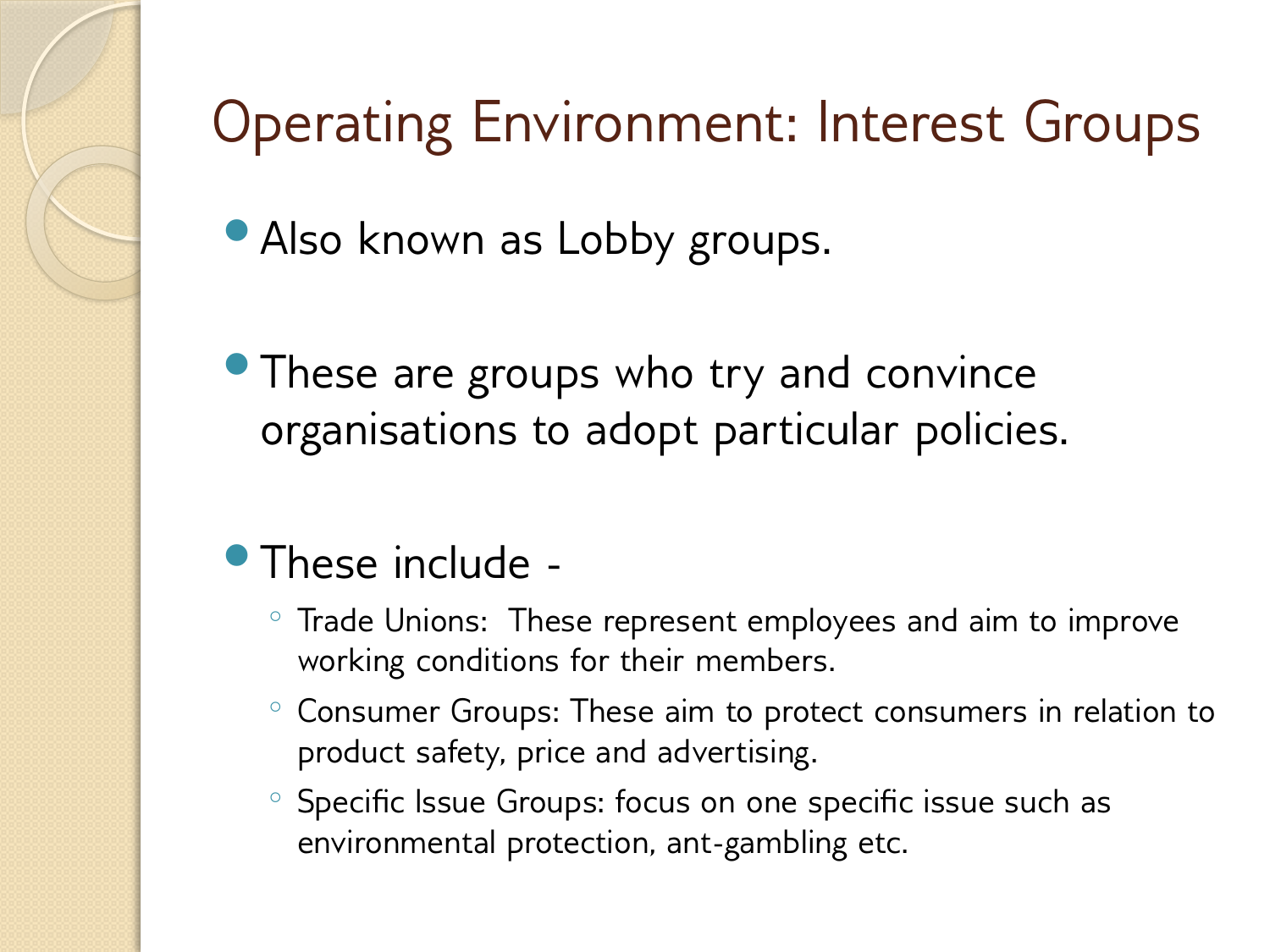

# Operating Environment: Interest Groups
Also known as Lobby groups.

These are groups who try and convince organisations to adopt particular policies.

These include -
Trade Unions:  These represent employees and aim to improve working conditions for their members.
Consumer Groups: These aim to protect consumers in relation to product safety, price and advertising.
Specific Issue Groups: focus on one specific issue such as environmental protection, ant-gambling etc.